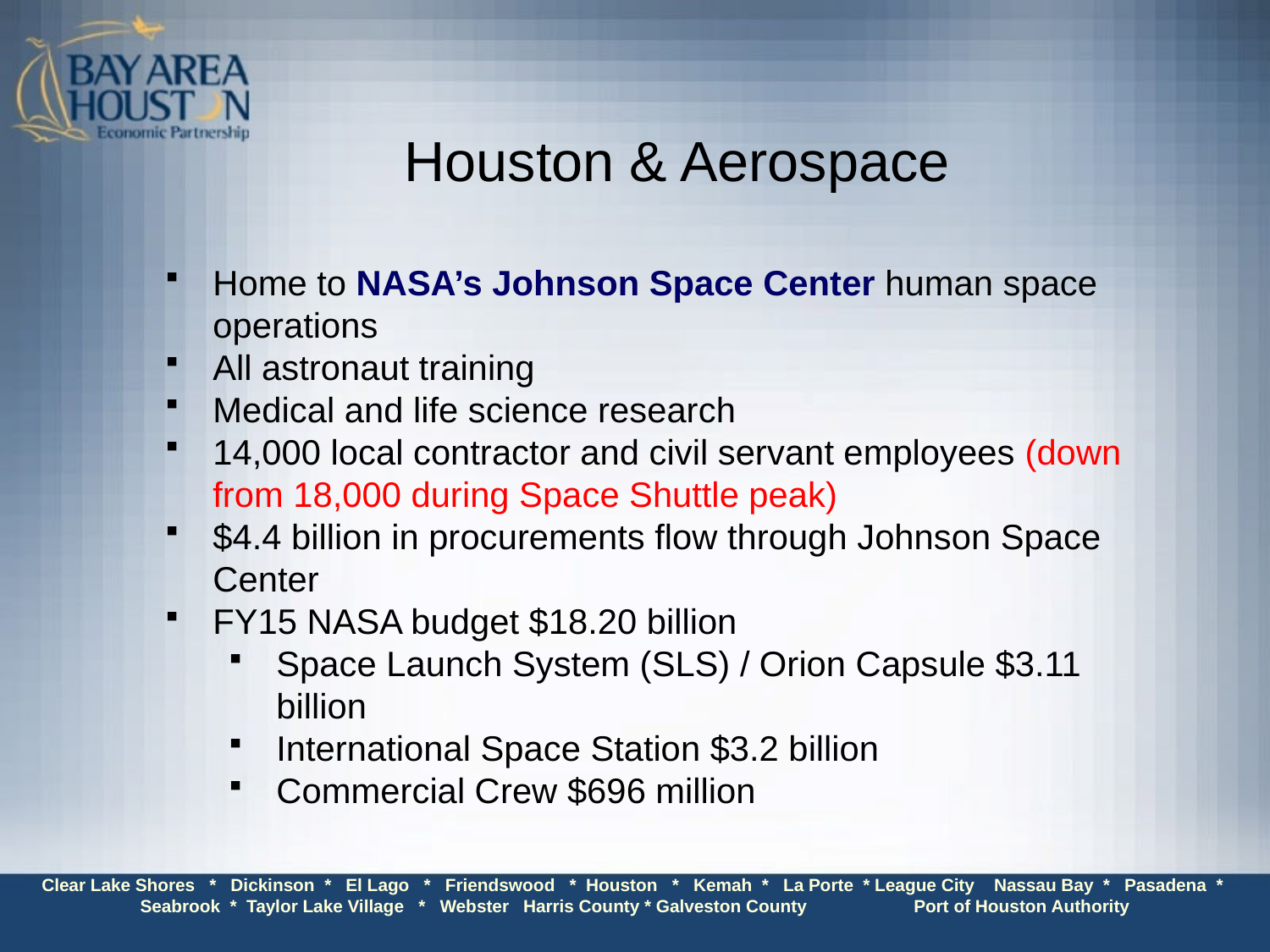

# Houston & Aerospace
Home to NASA’s Johnson Space Center human space operations
All astronaut training
Medical and life science research
14,000 local contractor and civil servant employees (down from 18,000 during Space Shuttle peak)
$4.4 billion in procurements flow through Johnson Space Center
FY15 NASA budget $18.20 billion
Space Launch System (SLS) / Orion Capsule $3.11 billion
International Space Station $3.2 billion
Commercial Crew $696 million
Clear Lake Shores   *   Dickinson  *   El Lago   *   Friendswood   *  Houston   *   Kemah  *   La Porte  * League City    Nassau Bay  *   Pasadena  *  Seabrook  *  Taylor Lake Village   *   Webster   Harris County * Galveston County                      Port of Houston Authority